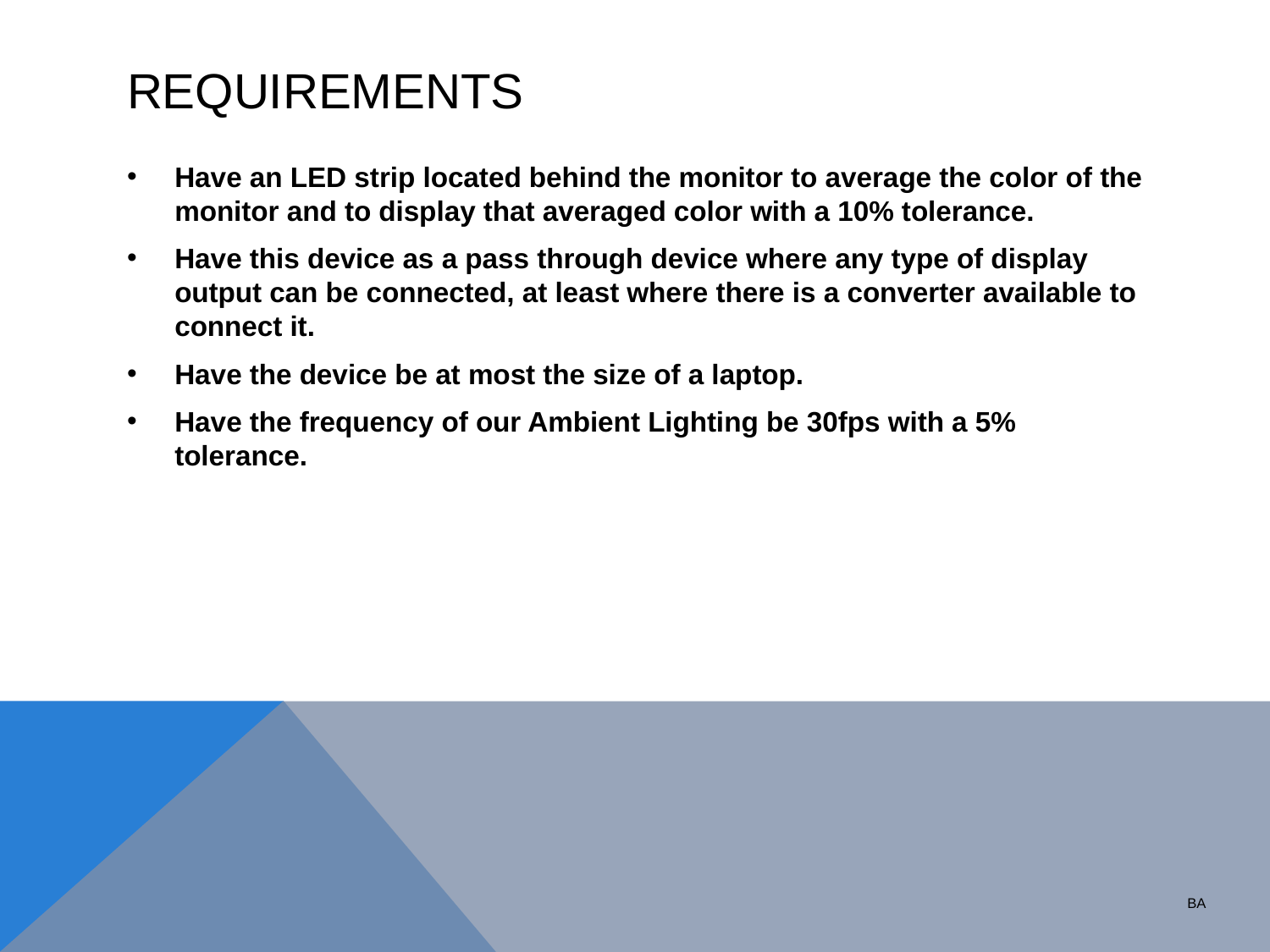

# Requirements
Have an LED strip located behind the monitor to average the color of the monitor and to display that averaged color with a 10% tolerance.
Have this device as a pass through device where any type of display output can be connected, at least where there is a converter available to connect it.
Have the device be at most the size of a laptop.
Have the frequency of our Ambient Lighting be 30fps with a 5% tolerance.
BA